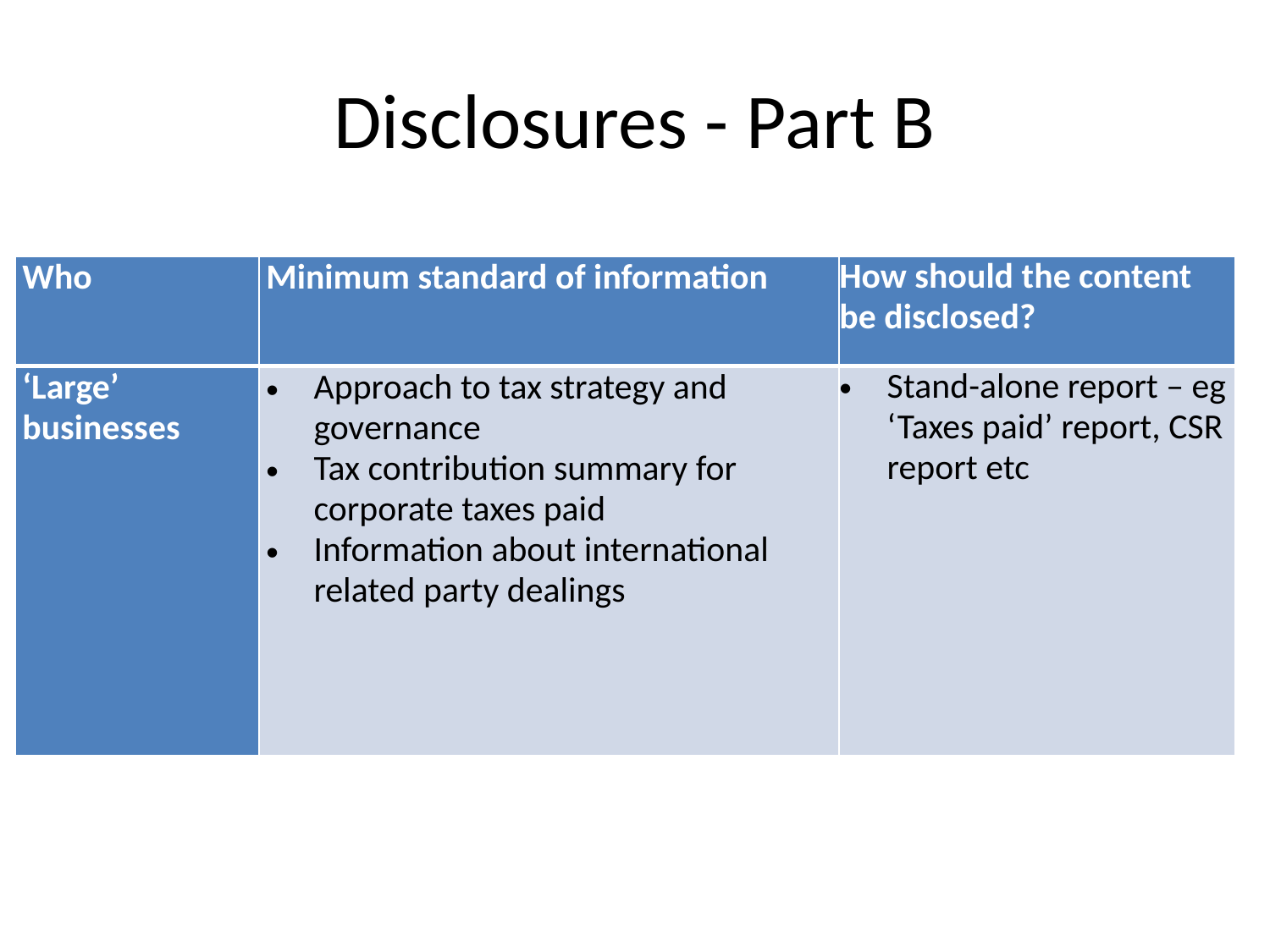

# Disclosures - Part B
| Who | Minimum standard of information | How should the content be disclosed? |
| --- | --- | --- |
| ‘Large’ businesses | Approach to tax strategy and governance Tax contribution summary for corporate taxes paid Information about international related party dealings | Stand-alone report – eg ‘Taxes paid’ report, CSR report etc |